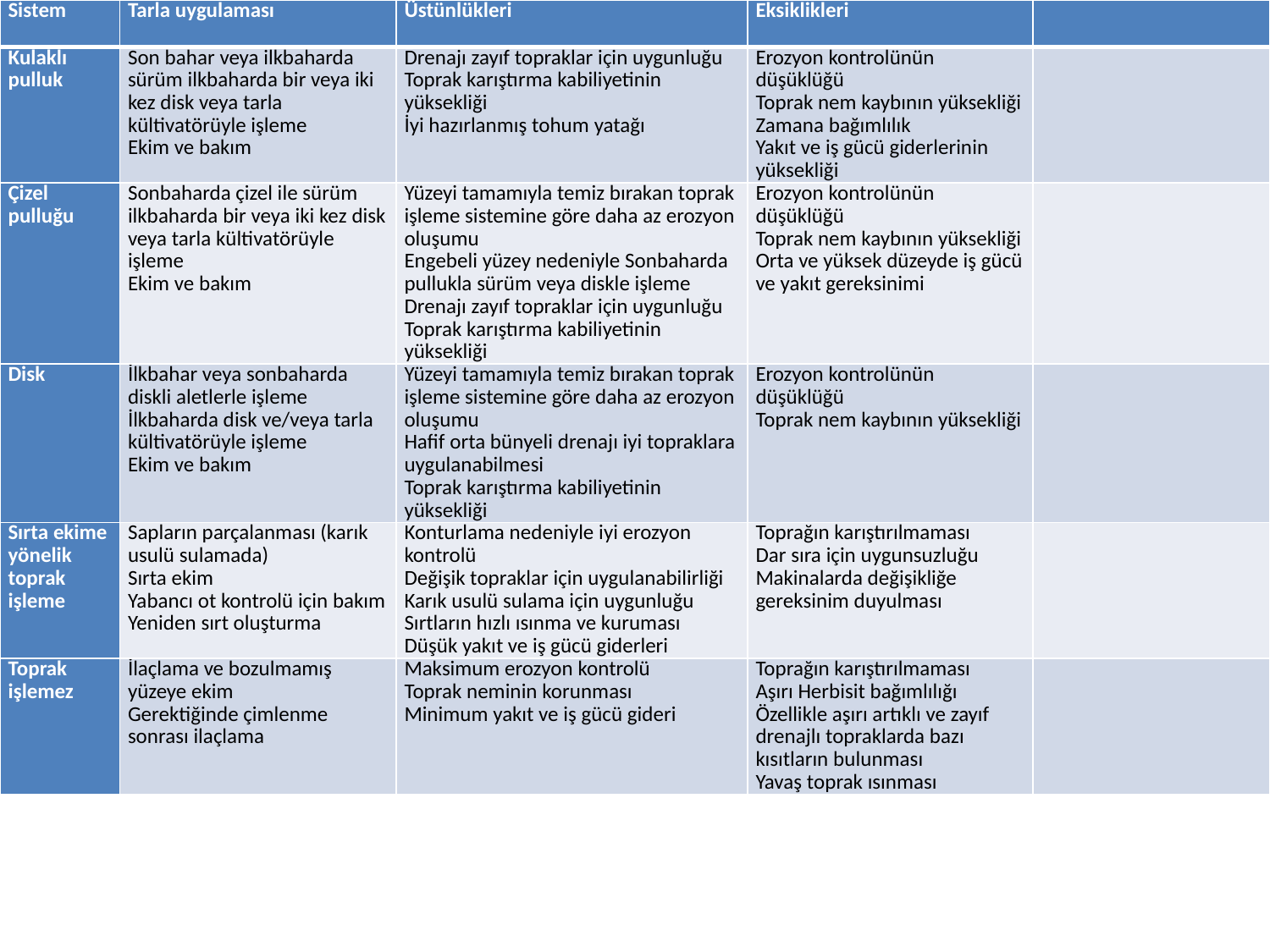

| Sistem | Tarla uygulaması | Üstünlükleri | Eksiklikleri |  |
| --- | --- | --- | --- | --- |
| Kulaklı pulluk | Son bahar veya ilkbaharda sürüm ilkbaharda bir veya iki kez disk veya tarla kültivatörüyle işleme Ekim ve bakım | Drenajı zayıf topraklar için uygunluğu Toprak karıştırma kabiliyetinin yüksekliği İyi hazırlanmış tohum yatağı | Erozyon kontrolünün düşüklüğü Toprak nem kaybının yüksekliği Zamana bağımlılık Yakıt ve iş gücü giderlerinin yüksekliği |  |
| Çizel pulluğu | Sonbaharda çizel ile sürüm ilkbaharda bir veya iki kez disk veya tarla kültivatörüyle işleme Ekim ve bakım | Yüzeyi tamamıyla temiz bırakan toprak işleme sistemine göre daha az erozyon oluşumu Engebeli yüzey nedeniyle Sonbaharda pullukla sürüm veya diskle işleme Drenajı zayıf topraklar için uygunluğu Toprak karıştırma kabiliyetinin yüksekliği | Erozyon kontrolünün düşüklüğü Toprak nem kaybının yüksekliği Orta ve yüksek düzeyde iş gücü ve yakıt gereksinimi |  |
| Disk | İlkbahar veya sonbaharda diskli aletlerle işleme İlkbaharda disk ve/veya tarla kültivatörüyle işleme Ekim ve bakım | Yüzeyi tamamıyla temiz bırakan toprak işleme sistemine göre daha az erozyon oluşumu Hafif orta bünyeli drenajı iyi topraklara uygulanabilmesi Toprak karıştırma kabiliyetinin yüksekliği | Erozyon kontrolünün düşüklüğü Toprak nem kaybının yüksekliği |  |
| Sırta ekime yönelik toprak işleme | Sapların parçalanması (karık usulü sulamada) Sırta ekim Yabancı ot kontrolü için bakım Yeniden sırt oluşturma | Konturlama nedeniyle iyi erozyon kontrolü Değişik topraklar için uygulanabilirliği Karık usulü sulama için uygunluğu Sırtların hızlı ısınma ve kuruması Düşük yakıt ve iş gücü giderleri | Toprağın karıştırılmaması Dar sıra için uygunsuzluğu Makinalarda değişikliğe gereksinim duyulması |  |
| Toprak işlemez | İlaçlama ve bozulmamış yüzeye ekim Gerektiğinde çimlenme sonrası ilaçlama | Maksimum erozyon kontrolü Toprak neminin korunması Minimum yakıt ve iş gücü gideri | Toprağın karıştırılmaması Aşırı Herbisit bağımlılığı Özellikle aşırı artıklı ve zayıf drenajlı topraklarda bazı kısıtların bulunması Yavaş toprak ısınması |  |
#